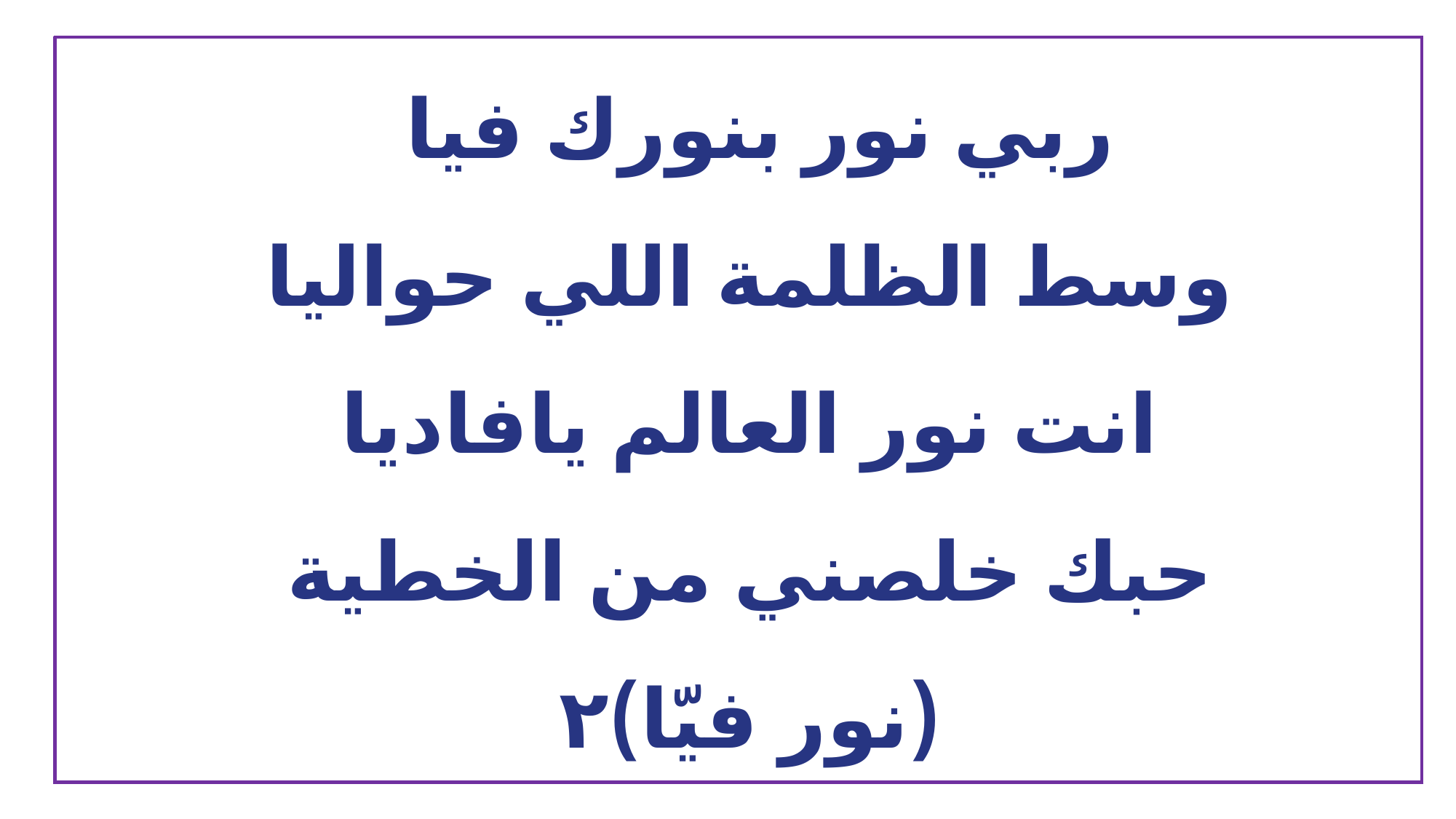

ربي نور بنورك فيا
وسط الظلمة اللي حواليا
انت نور العالم يافاديا
حبك خلصني من الخطية
(نور فيّا)٢